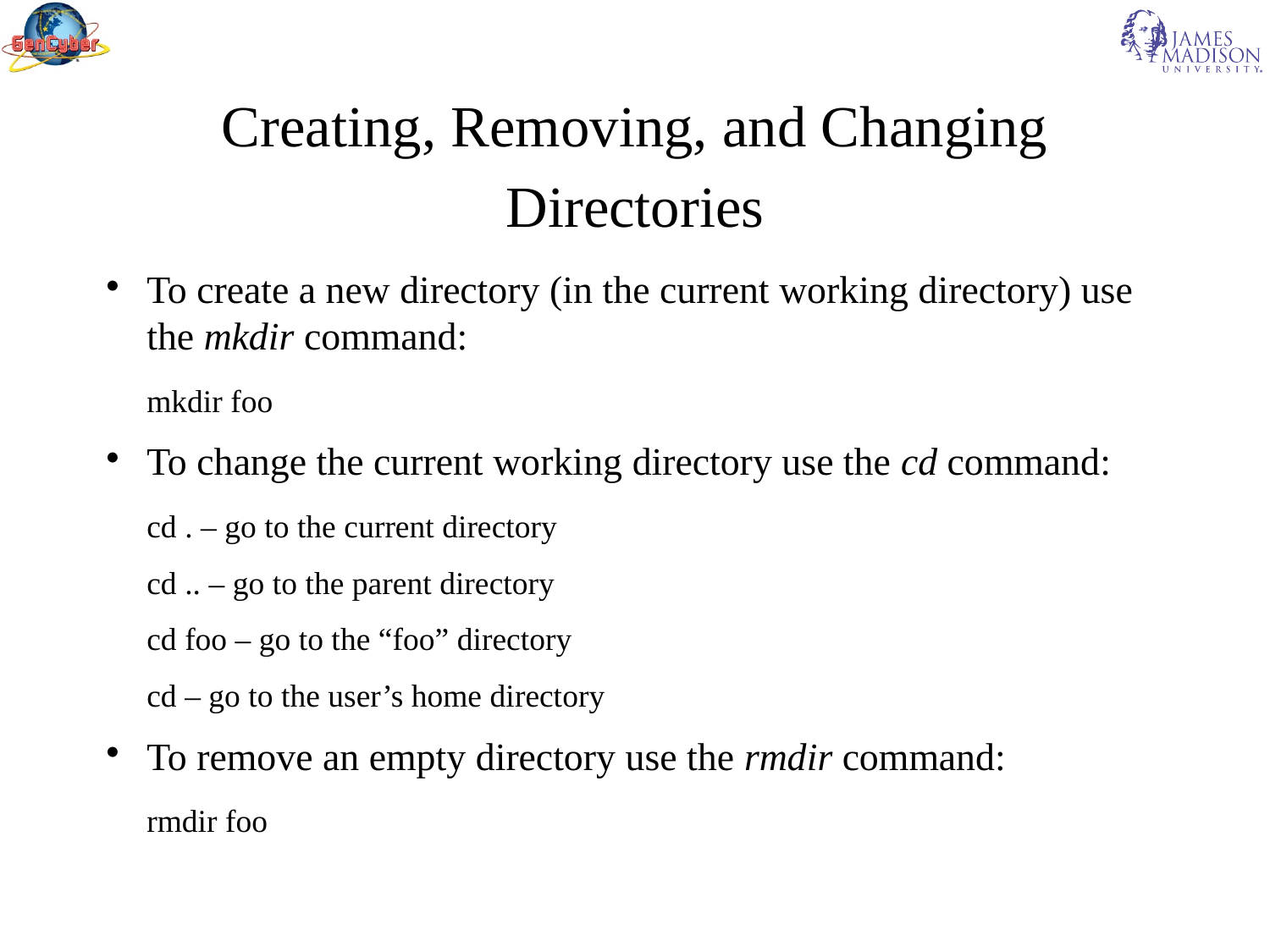

Creating, Removing, and Changing Directories
To create a new directory (in the current working directory) use the mkdir command:
	mkdir foo
To change the current working directory use the cd command:
	cd . – go to the current directory
	cd .. – go to the parent directory
	cd foo – go to the “foo” directory
	cd – go to the user’s home directory
To remove an empty directory use the rmdir command:
	rmdir foo